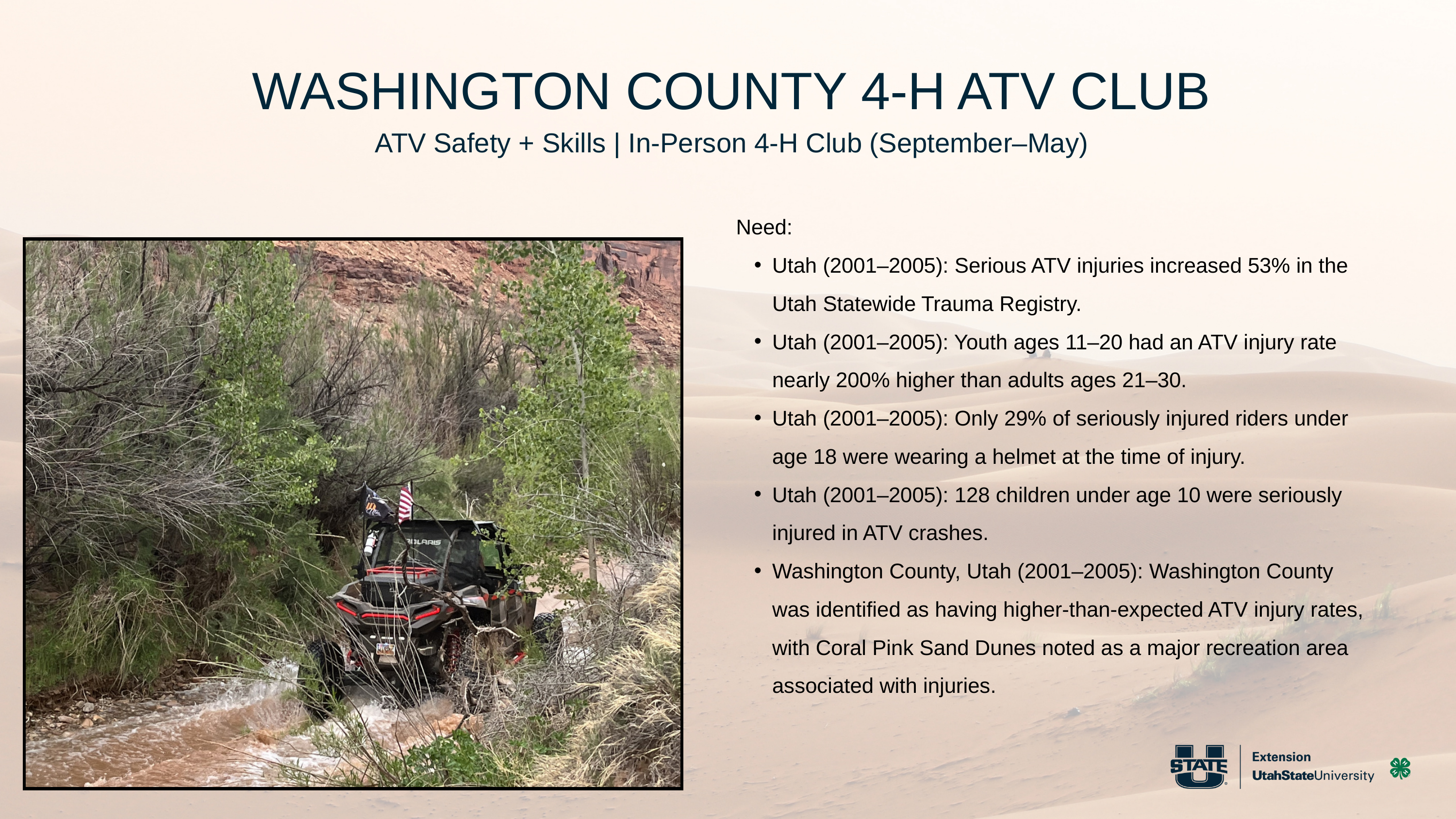

WASHINGTON COUNTY 4-H ATV CLUB
ATV Safety + Skills | In-Person 4-H Club (September–May)
Need:
Utah (2001–2005): Serious ATV injuries increased 53% in the Utah Statewide Trauma Registry.
Utah (2001–2005): Youth ages 11–20 had an ATV injury rate nearly 200% higher than adults ages 21–30.
Utah (2001–2005): Only 29% of seriously injured riders under age 18 were wearing a helmet at the time of injury.
Utah (2001–2005): 128 children under age 10 were seriously injured in ATV crashes.
Washington County, Utah (2001–2005): Washington County was identified as having higher-than-expected ATV injury rates, with Coral Pink Sand Dunes noted as a major recreation area associated with injuries.